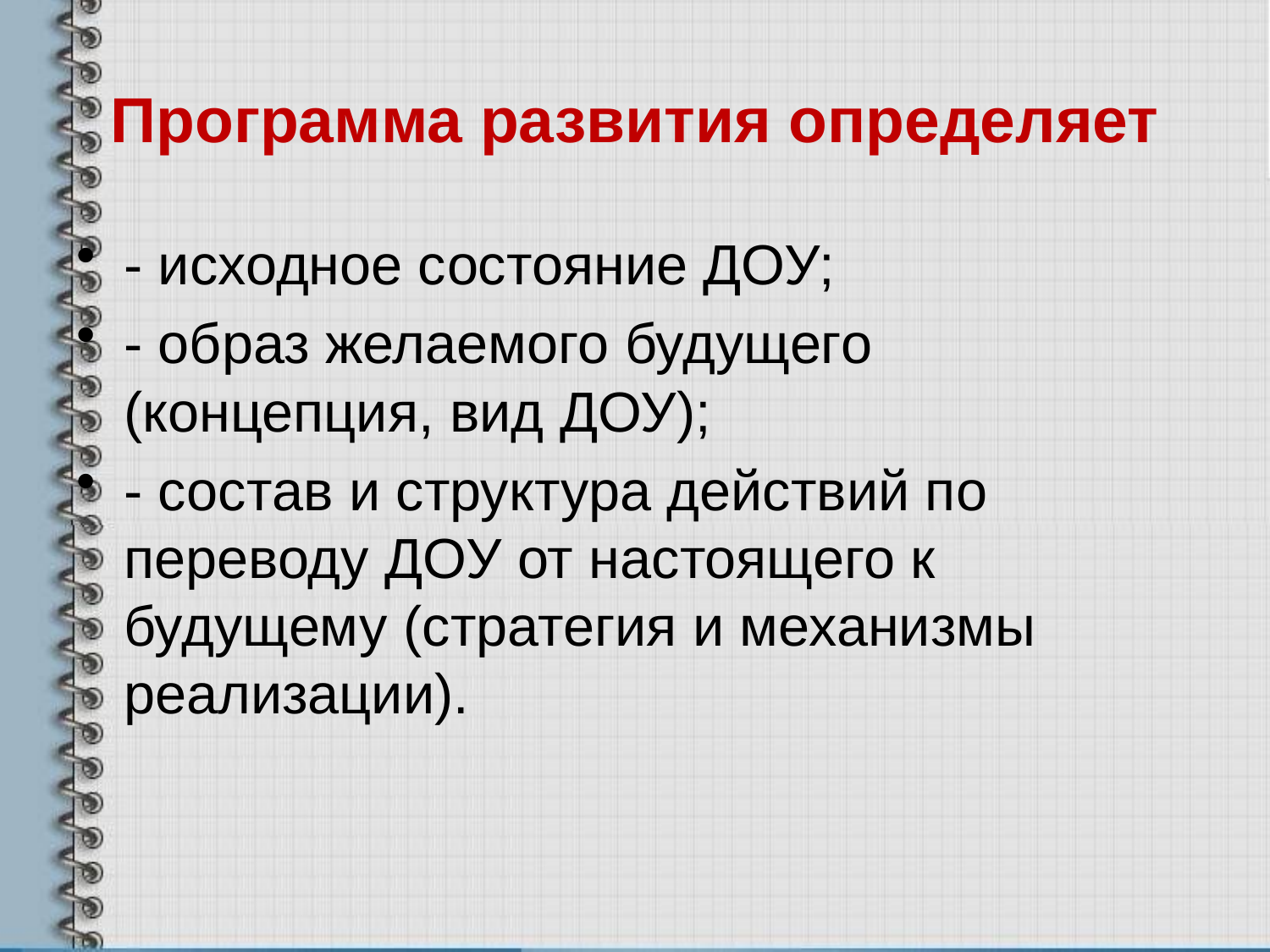

# Программа развития определяет
- исходное состояние ДОУ;
- образ желаемого будущего (концепция, вид ДОУ);
- состав и структура действий по переводу ДОУ от настоящего к будущему (стратегия и механизмы реализации).